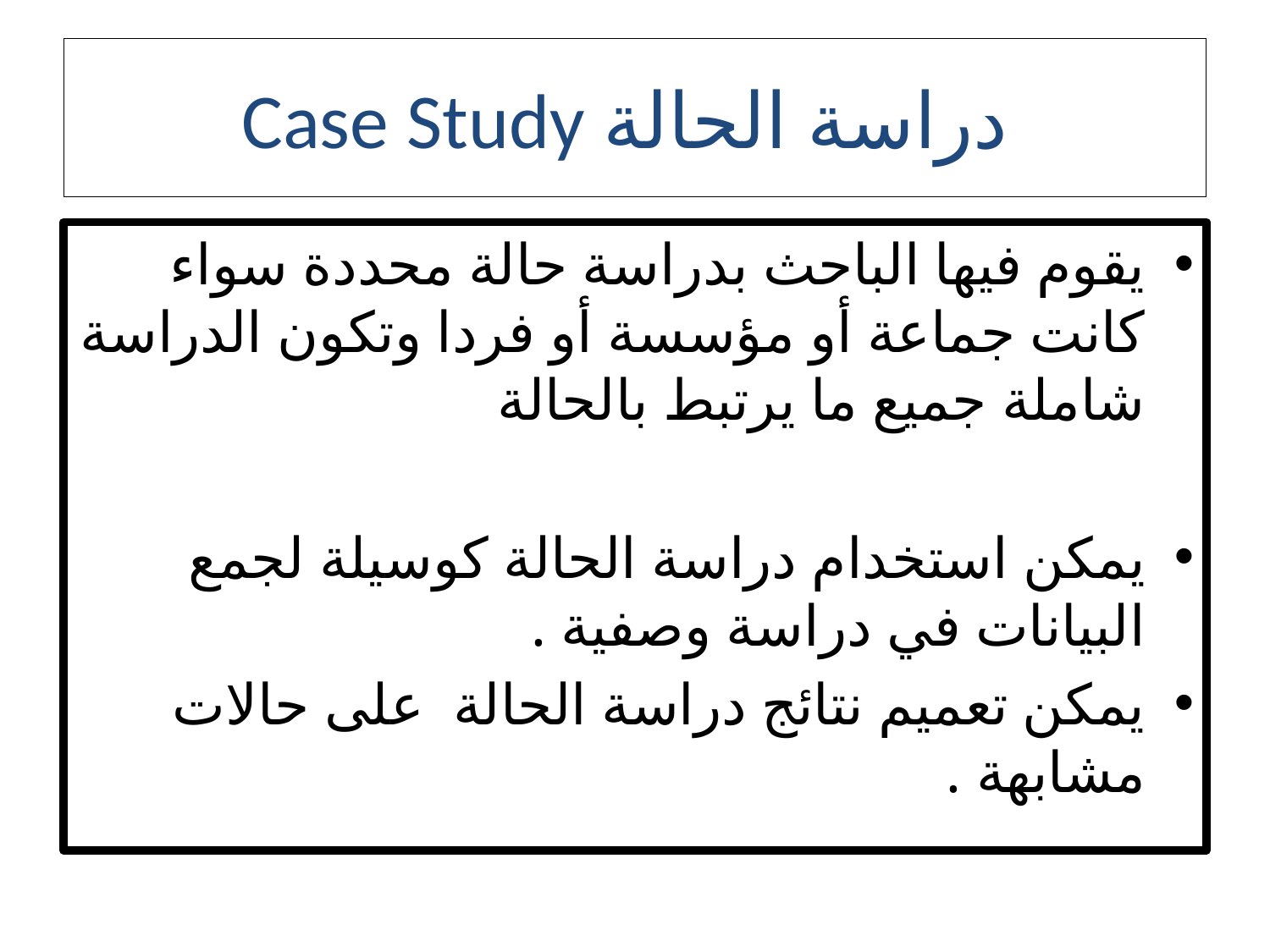

# Case Study دراسة الحالة
يقوم فيها الباحث بدراسة حالة محددة سواء كانت جماعة أو مؤسسة أو فردا وتكون الدراسة شاملة جميع ما يرتبط بالحالة

يمكن استخدام دراسة الحالة كوسيلة لجمع البيانات في دراسة وصفية .
يمكن تعميم نتائج دراسة الحالة  على حالات مشابهة .